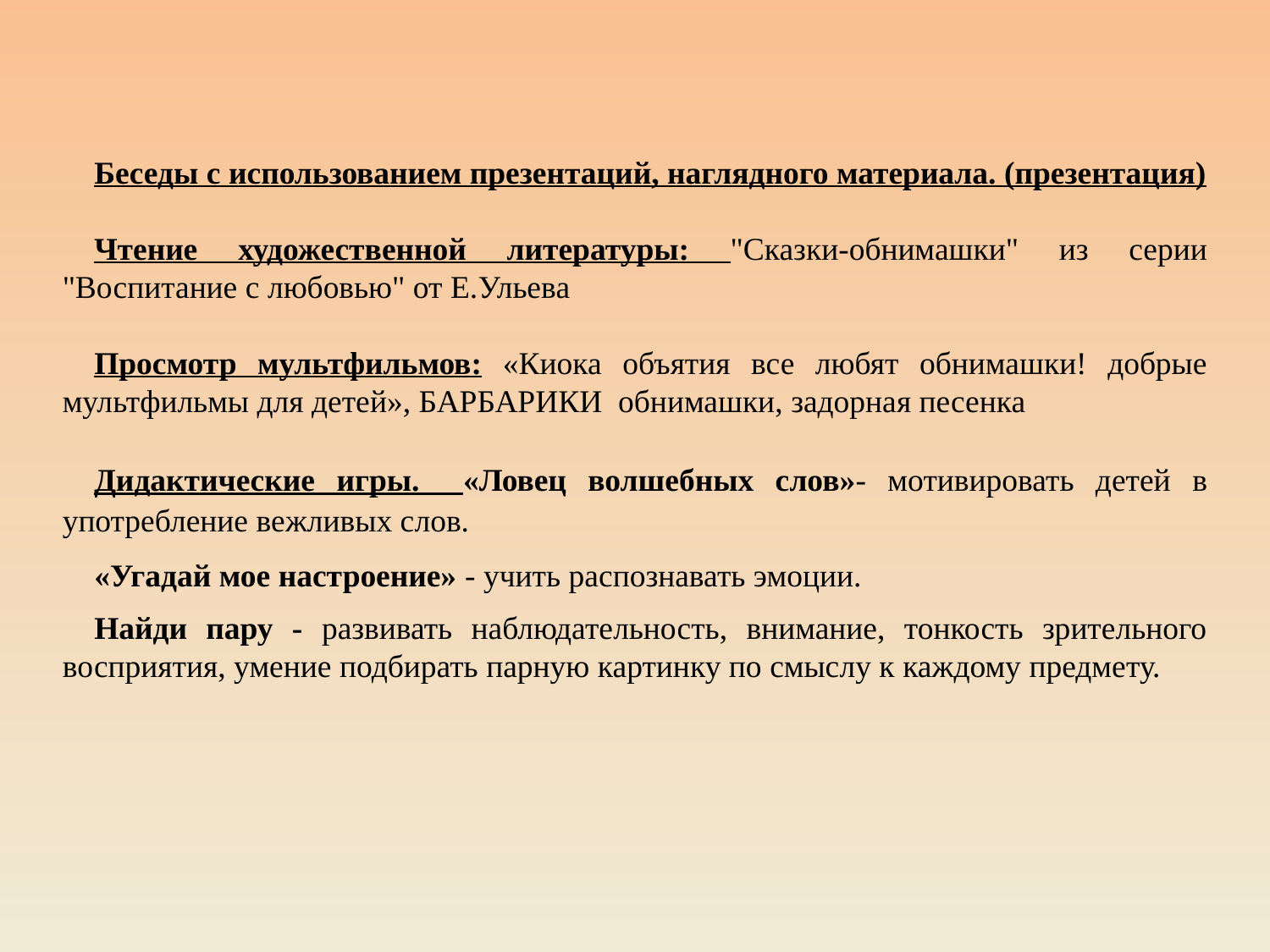

Беседы с использованием презентаций, наглядного материала. (презентация)

Чтение художественной литературы: "Сказки-обнимашки" из серии "Воспитание с любовью" от Е.Ульева

Просмотр мультфильмов: «Киока объятия все любят обнимашки! добрые мультфильмы для детей», БАРБАРИКИ  обнимашки, задорная песенка

Дидактические игры.  «Ловец волшебных слов»- мотивировать детей в употребление вежливых слов.
«Угадай мое настроение» - учить распознавать эмоции.
Найди пару - развивать наблюдательность, внимание, тонкость зрительного восприятия, умение подбирать парную картинку по смыслу к каждому предмету.